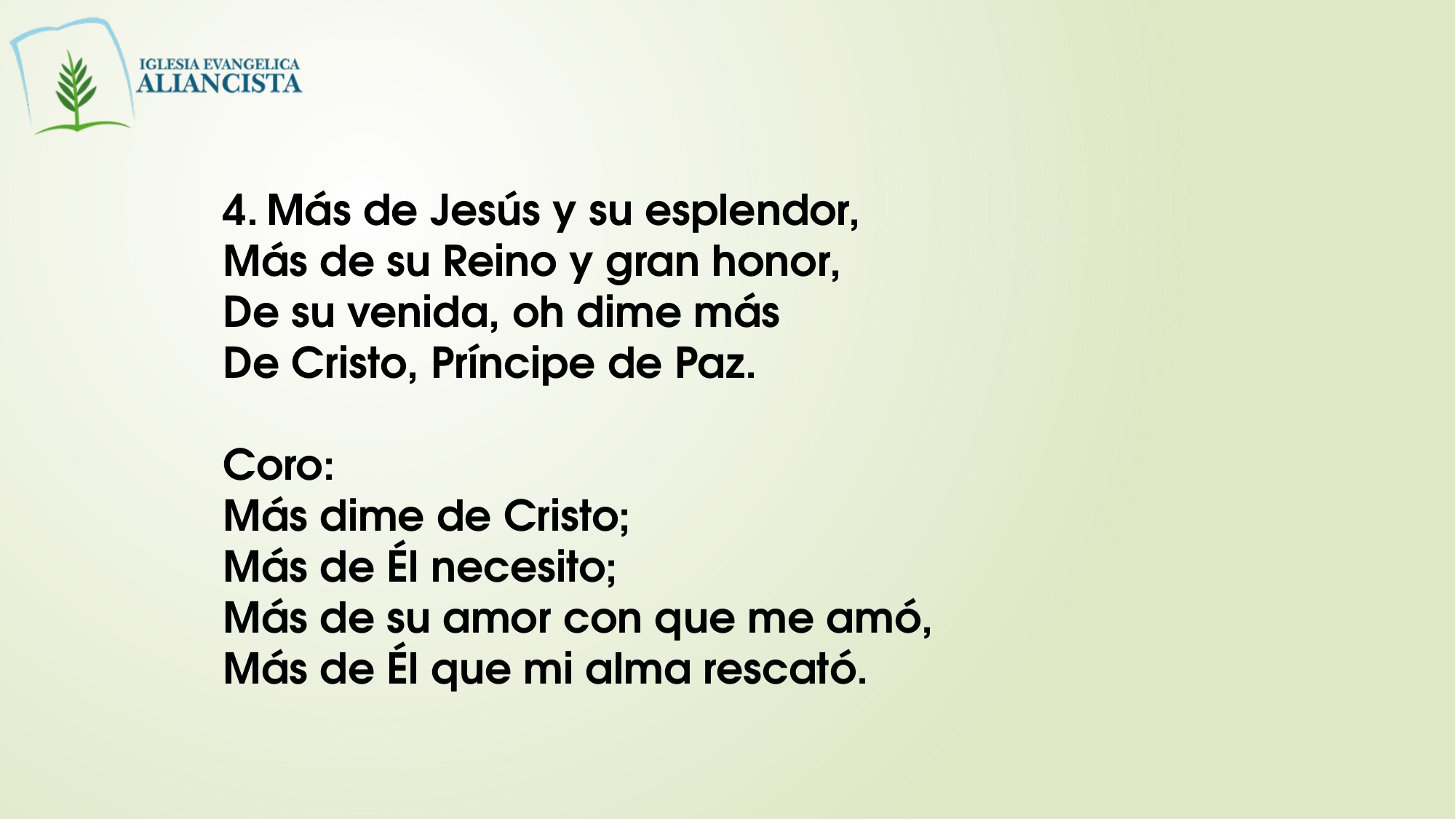

4. Más de Jesús y su esplendor,
Más de su Reino y gran honor,
De su venida, oh dime más
De Cristo, Príncipe de Paz.

Coro:
Más dime de Cristo;
Más de Él necesito;
Más de su amor con que me amó,
Más de Él que mi alma rescató.